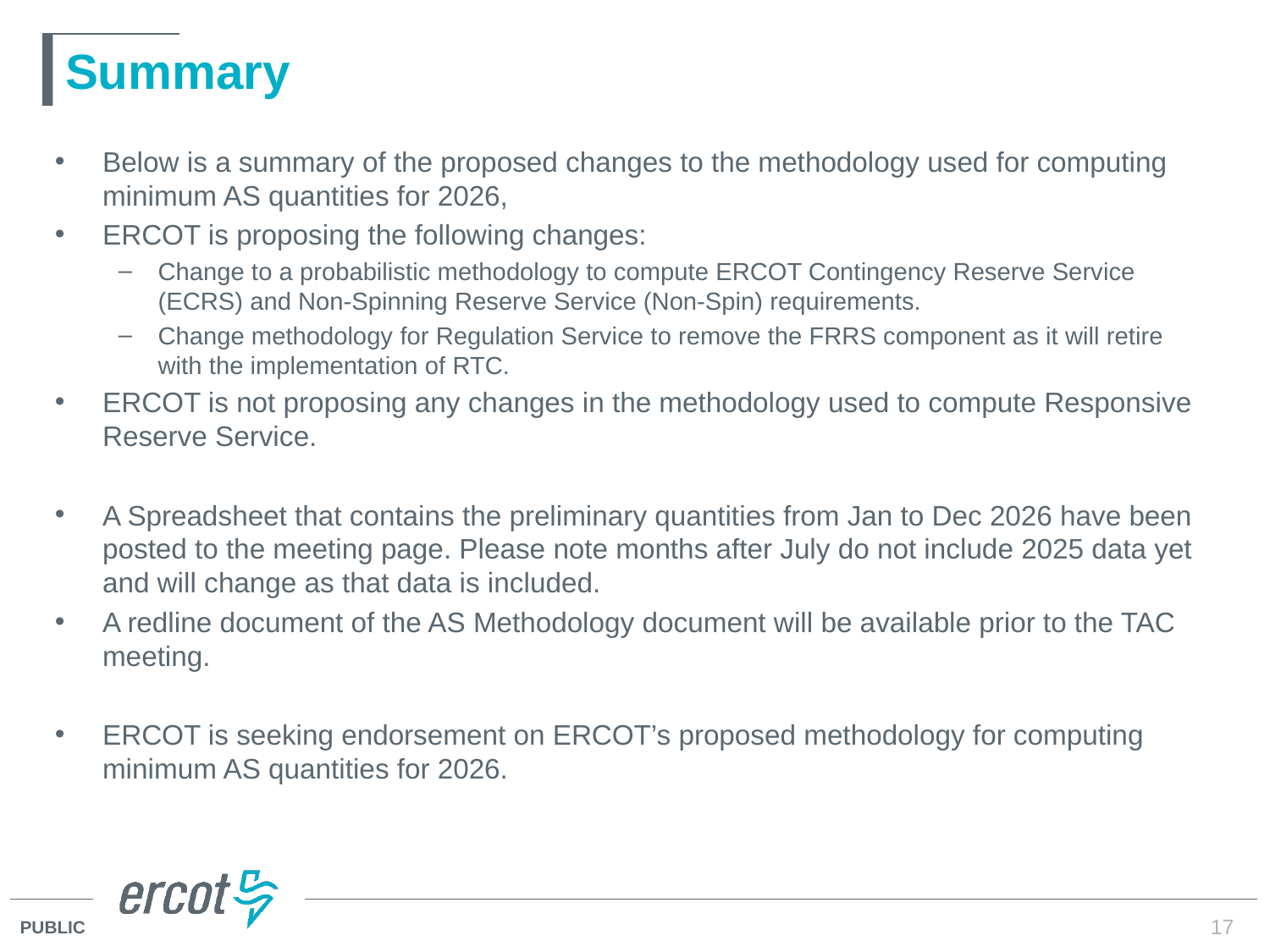

# Summary
Below is a summary of the proposed changes to the methodology used for computing minimum AS quantities for 2026,
ERCOT is proposing the following changes:
Change to a probabilistic methodology to compute ERCOT Contingency Reserve Service (ECRS) and Non-Spinning Reserve Service (Non-Spin) requirements.
Change methodology for Regulation Service to remove the FRRS component as it will retire with the implementation of RTC.
ERCOT is not proposing any changes in the methodology used to compute Responsive Reserve Service.

A Spreadsheet that contains the preliminary quantities from Jan to Dec 2026 have been posted to the meeting page. Please note months after July do not include 2025 data yet and will change as that data is included.
A redline document of the AS Methodology document will be available prior to the TAC meeting.

ERCOT is seeking endorsement on ERCOT’s proposed methodology for computing minimum AS quantities for 2026.
17